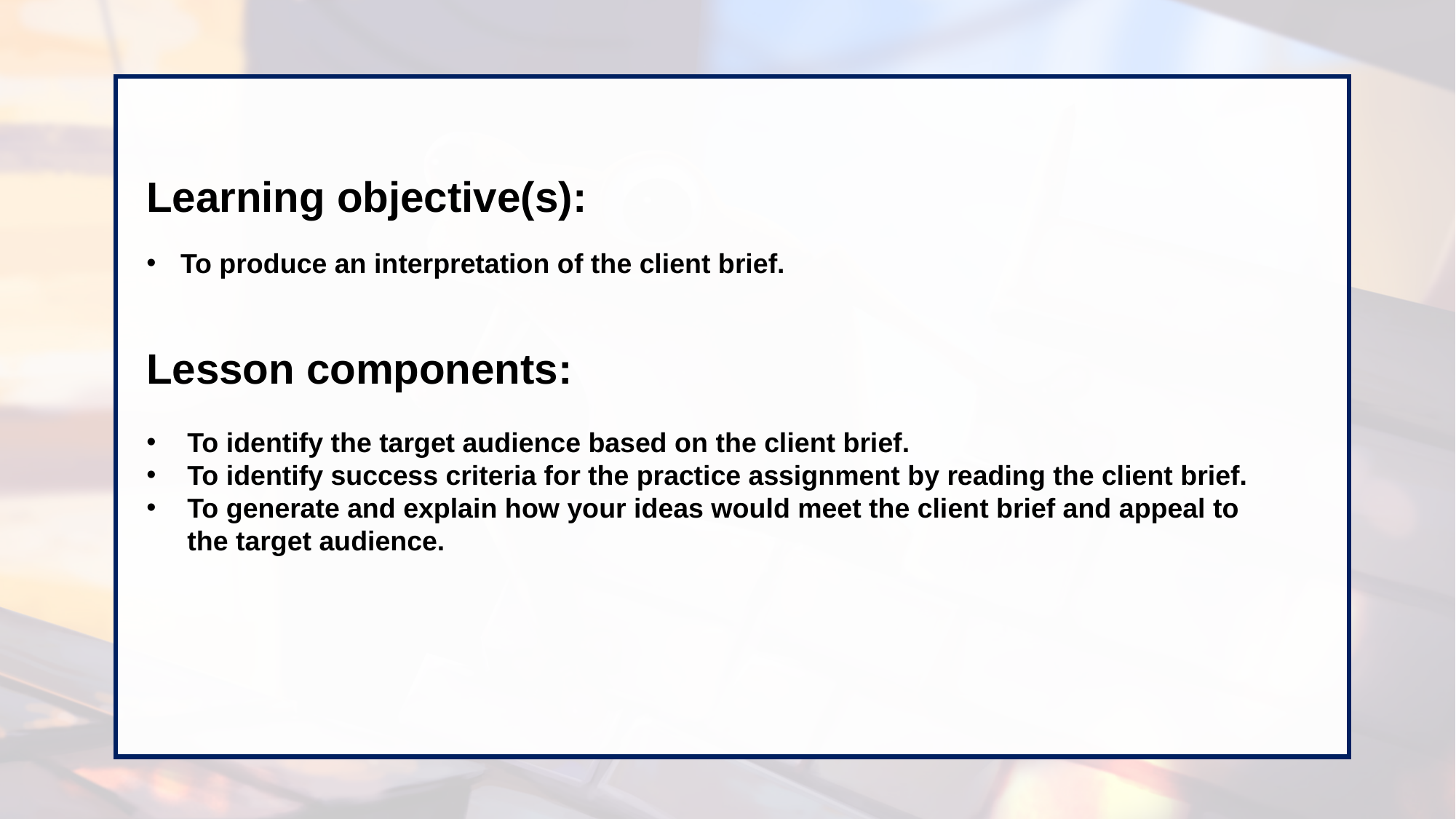

Learning objective(s):

To produce an interpretation of the client brief.
Lesson components:

To identify the target audience based on the client brief.
To identify success criteria for the practice assignment by reading the client brief.
To generate and explain how your ideas would meet the client brief and appeal to the target audience.